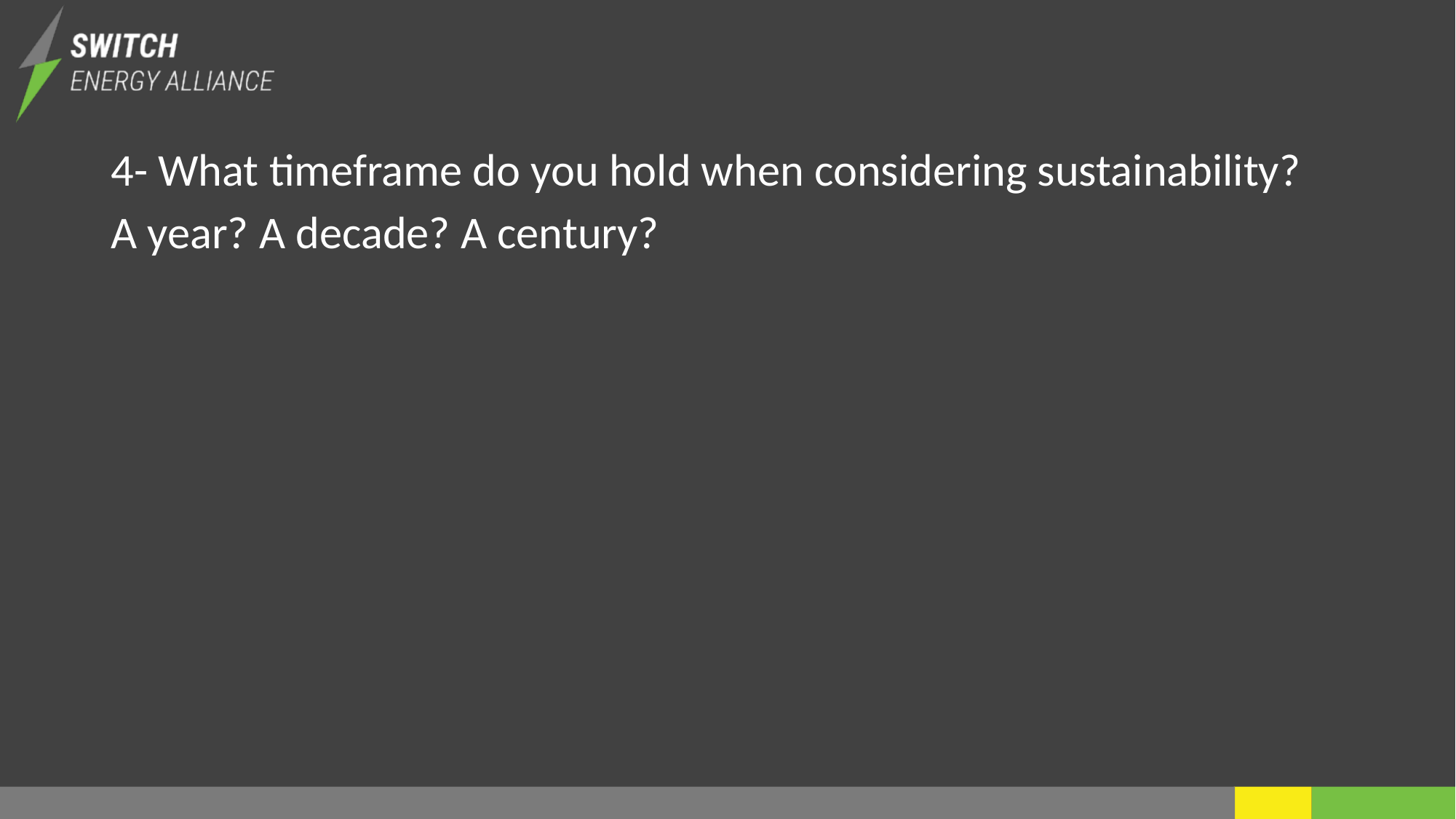

4- What timeframe do you hold when considering sustainability?
A year? A decade? A century?